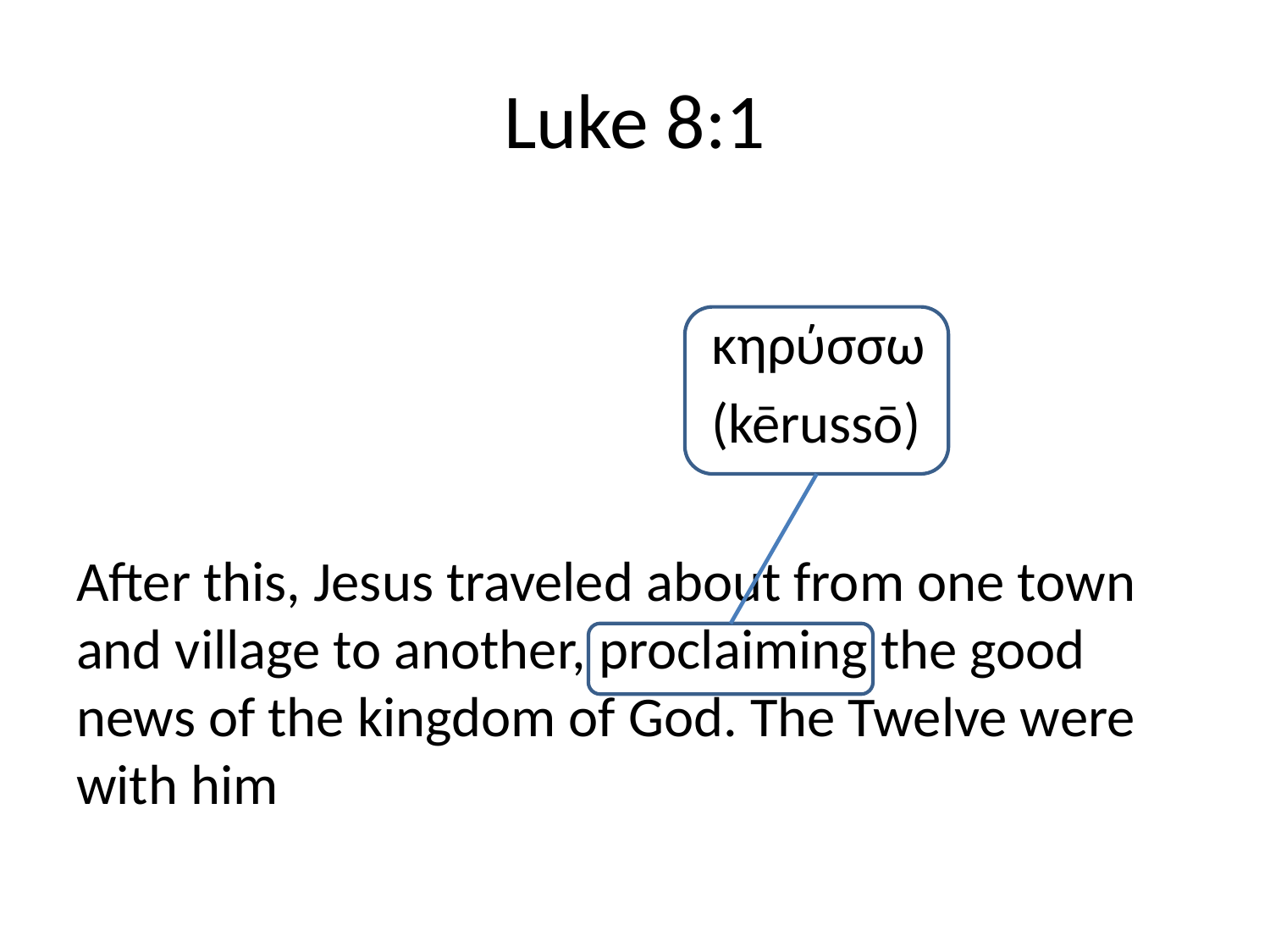

# Luke 8:1

					κηρύσσω
					(kērussō)

After this, Jesus traveled about from one town and village to another, proclaiming the good news of the kingdom of God. The Twelve were with him